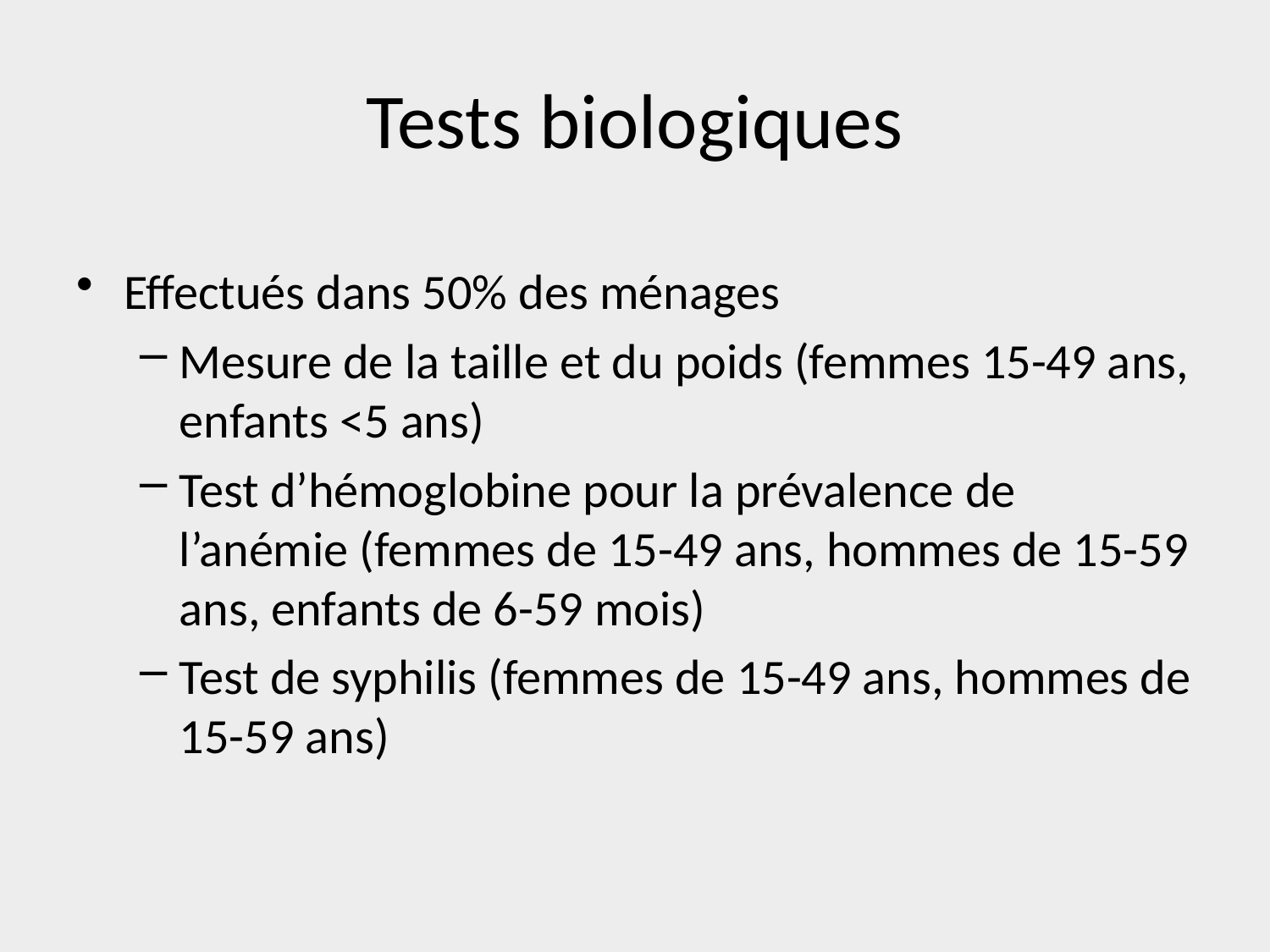

# Tests biologiques
Effectués dans 50% des ménages
Mesure de la taille et du poids (femmes 15-49 ans, enfants <5 ans)
Test d’hémoglobine pour la prévalence de l’anémie (femmes de 15-49 ans, hommes de 15-59 ans, enfants de 6-59 mois)
Test de syphilis (femmes de 15-49 ans, hommes de 15-59 ans)